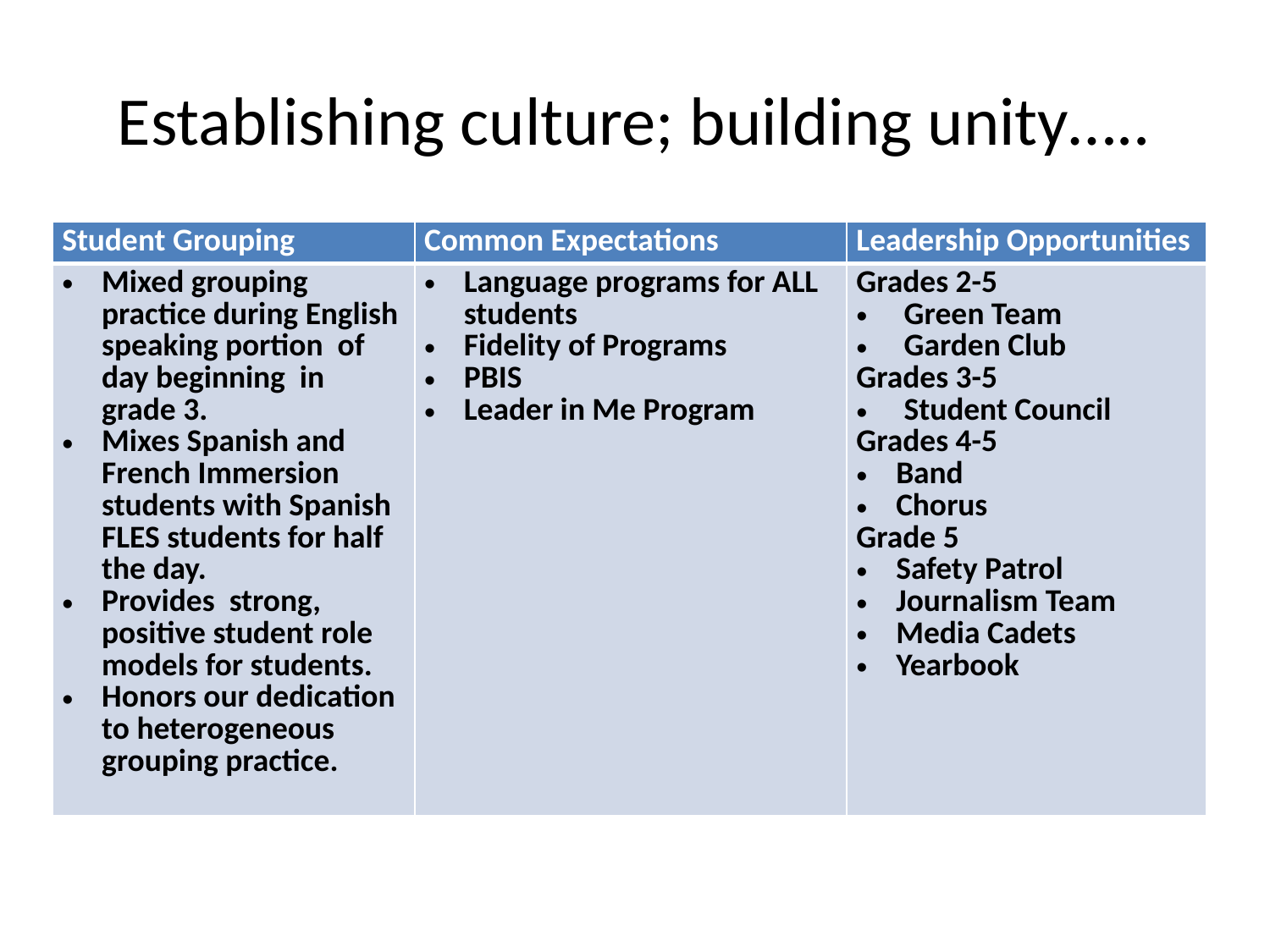

# Establishing culture; building unity…..
| Student Grouping | Common Expectations | Leadership Opportunities |
| --- | --- | --- |
| Mixed grouping practice during English speaking portion of day beginning in grade 3. Mixes Spanish and French Immersion students with Spanish FLES students for half the day. Provides strong, positive student role models for students. Honors our dedication to heterogeneous grouping practice. | Language programs for ALL students Fidelity of Programs PBIS Leader in Me Program | Grades 2-5 Green Team Garden Club Grades 3-5 Student Council Grades 4-5 Band Chorus Grade 5 Safety Patrol Journalism Team Media Cadets Yearbook |